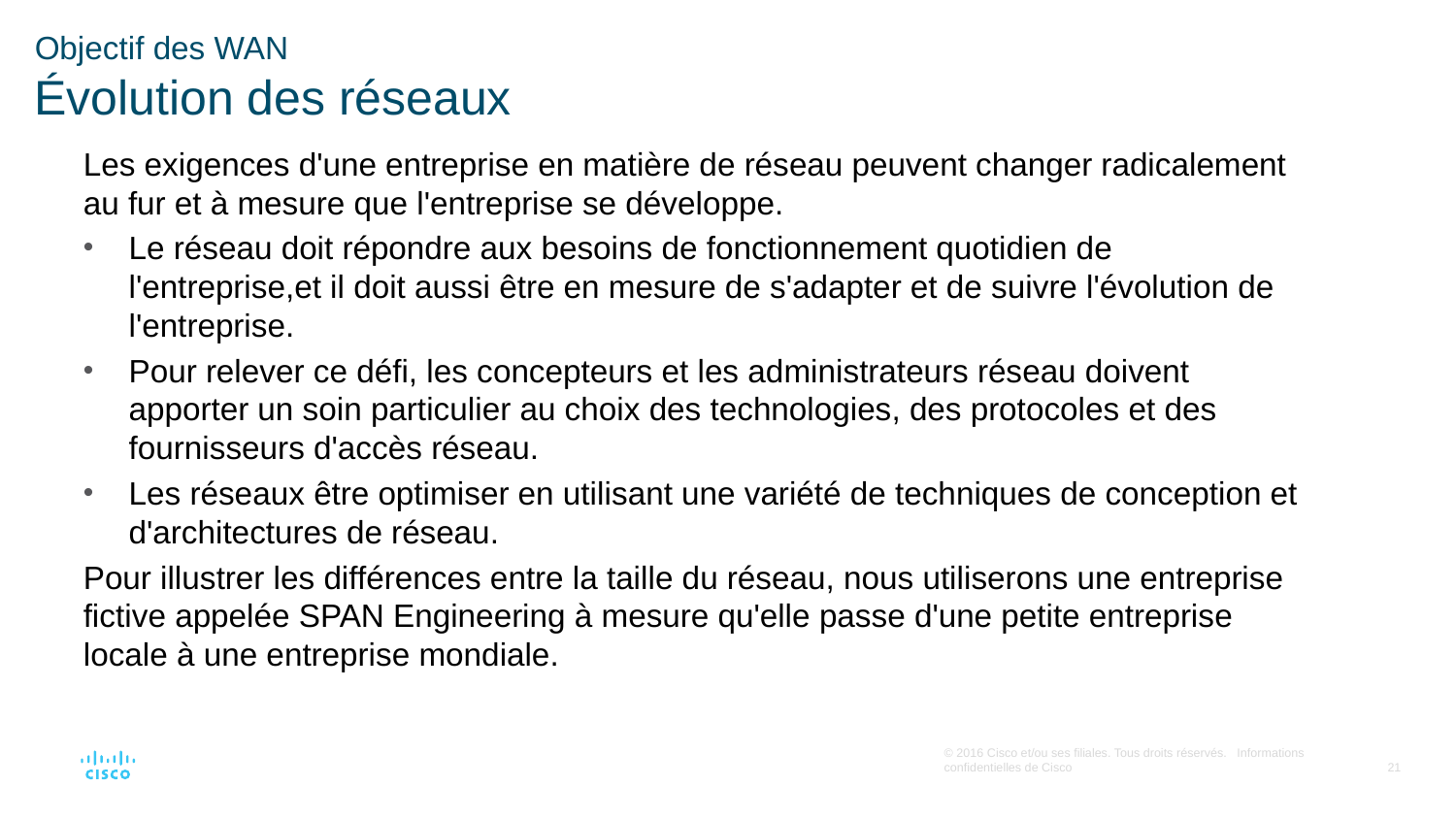

# Objectif des WAN Évolution des réseaux
Les exigences d'une entreprise en matière de réseau peuvent changer radicalement au fur et à mesure que l'entreprise se développe.
Le réseau doit répondre aux besoins de fonctionnement quotidien de l'entreprise,et il doit aussi être en mesure de s'adapter et de suivre l'évolution de l'entreprise.
Pour relever ce défi, les concepteurs et les administrateurs réseau doivent apporter un soin particulier au choix des technologies, des protocoles et des fournisseurs d'accès réseau.
Les réseaux être optimiser en utilisant une variété de techniques de conception et d'architectures de réseau.
Pour illustrer les différences entre la taille du réseau, nous utiliserons une entreprise fictive appelée SPAN Engineering à mesure qu'elle passe d'une petite entreprise locale à une entreprise mondiale.